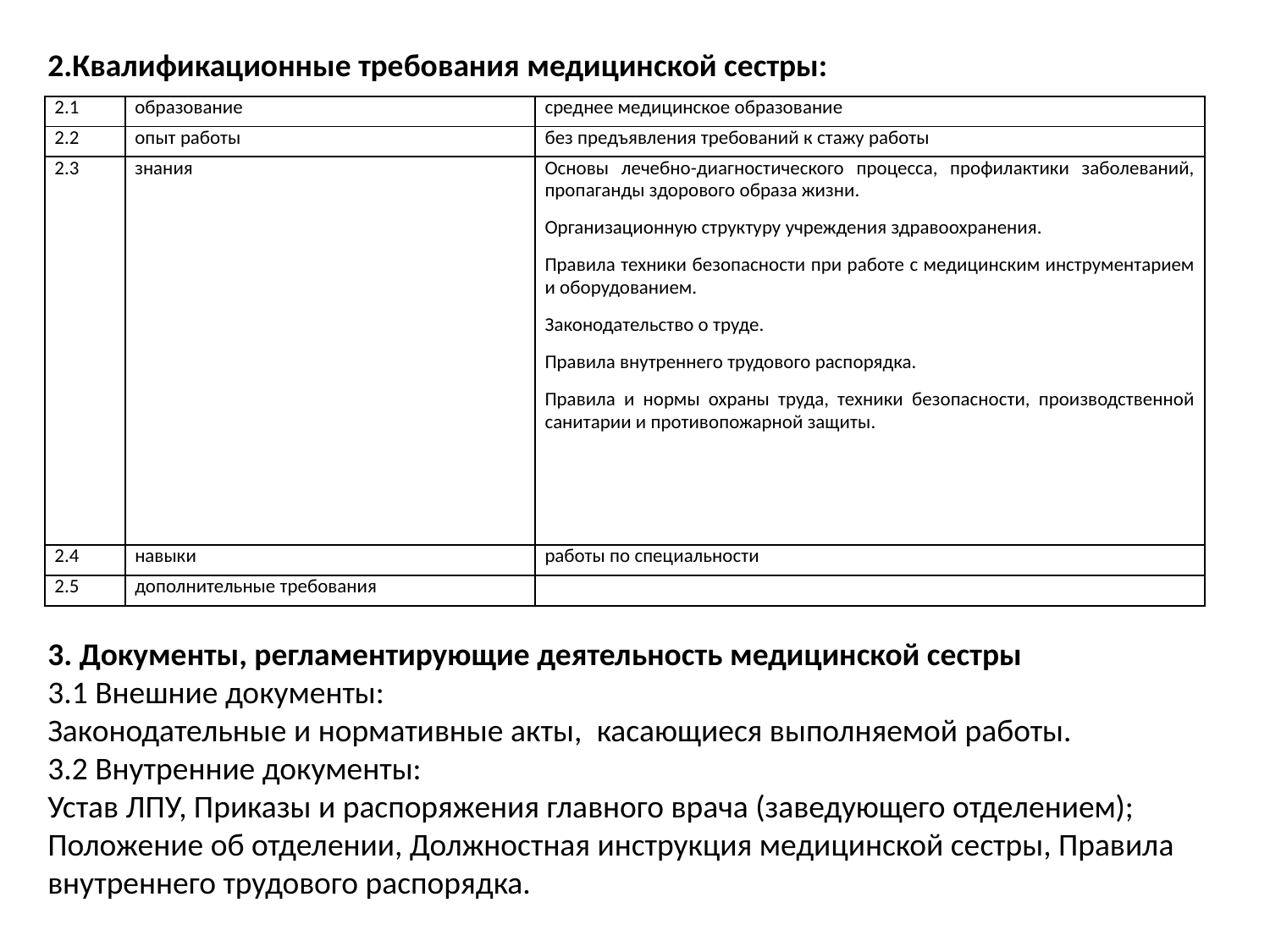

2.Квалификационные требования медицинской сестры:

| 2.1 | образование | среднее медицинское образование |
| --- | --- | --- |
| 2.2 | опыт работы | без предъявления требований к стажу работы |
| 2.3 | знания | Основы лечебно-диагностического процесса, профилактики заболеваний, пропаганды здорового образа жизни. Организационную структуру учреждения здравоохранения. Правила техники безопасности при работе с медицинским инструментарием и оборудованием. Законодательство о труде. Правила внутреннего трудового распорядка. Правила и нормы охраны труда, техники безопасности, производственной санитарии и противопожарной защиты. |
| 2.4 | навыки | работы по специальности |
| 2.5 | дополнительные требования |  |
3. Документы, регламентирующие деятельность медицинской сестры
3.1 Внешние документы:
Законодательные и нормативные акты,  касающиеся выполняемой работы.
3.2 Внутренние документы:
Устав ЛПУ, Приказы и распоряжения главного врача (заведующего отделением); Положение об отделении, Должностная инструкция медицинской сестры, Правила внутреннего трудового распорядка.